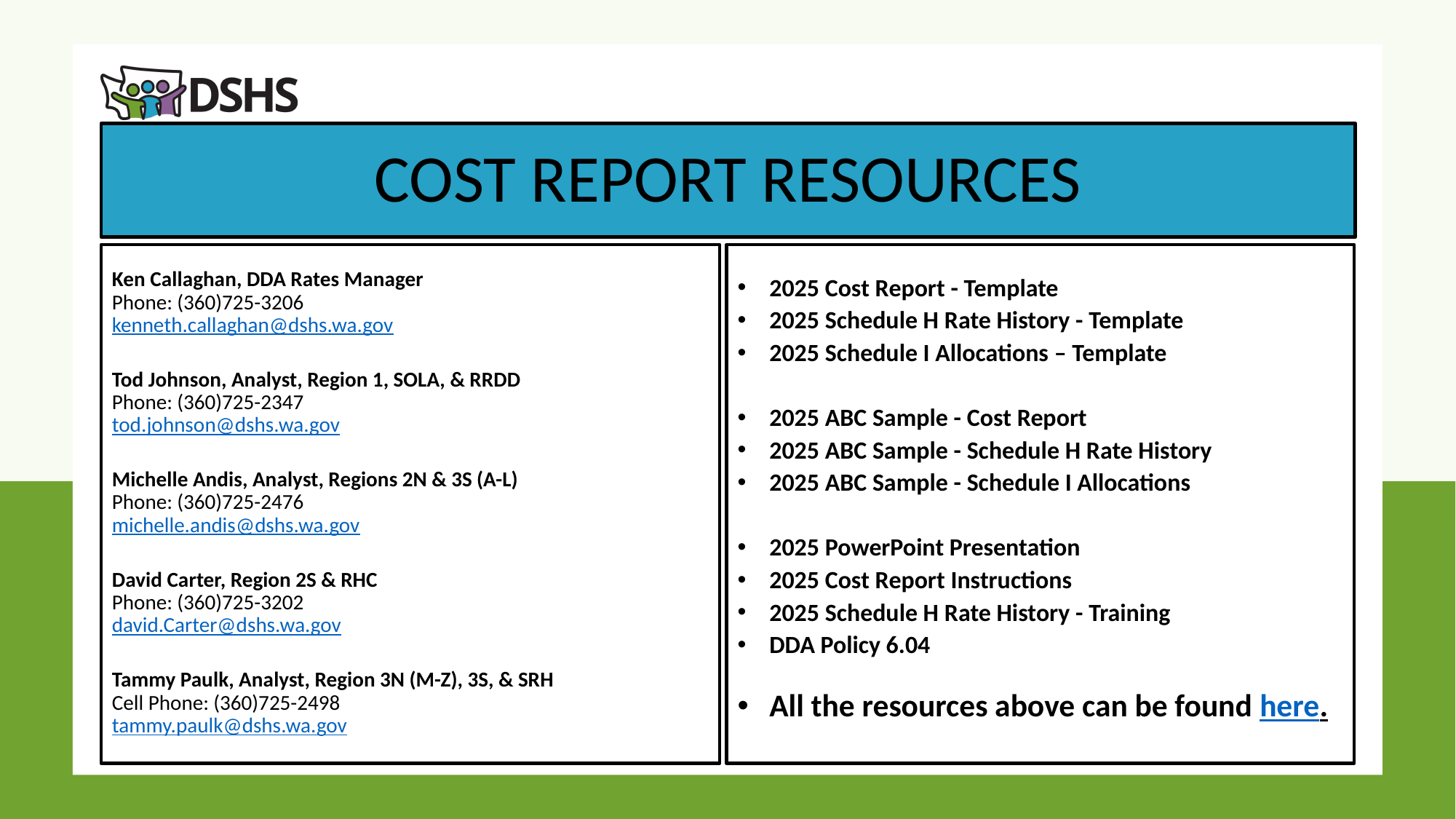

# COST REPORT RESOURCES

Ken Callaghan, DDA Rates Manager
Phone: (360)725-3206
kenneth.callaghan@dshs.wa.gov

Tod Johnson, Analyst, Region 1, SOLA, & RRDD
Phone: (360)725-2347
tod.johnson@dshs.wa.gov

Michelle Andis, Analyst, Regions 2N & 3S (A-L)
Phone: (360)725-2476
michelle.andis@dshs.wa.gov

David Carter, Region 2S & RHC
Phone: (360)725-3202
david.Carter@dshs.wa.gov

Tammy Paulk, Analyst, Region 3N (M-Z), 3S, & SRH
Cell Phone: (360)725-2498
tammy.paulk@dshs.wa.gov

2025 Cost Report - Template
2025 Schedule H Rate History - Template
2025 Schedule I Allocations – Template

2025 ABC Sample - Cost Report
2025 ABC Sample - Schedule H Rate History
2025 ABC Sample - Schedule I Allocations

2025 PowerPoint Presentation
2025 Cost Report Instructions
2025 Schedule H Rate History - Training
DDA Policy 6.04

All the resources above can be found here.